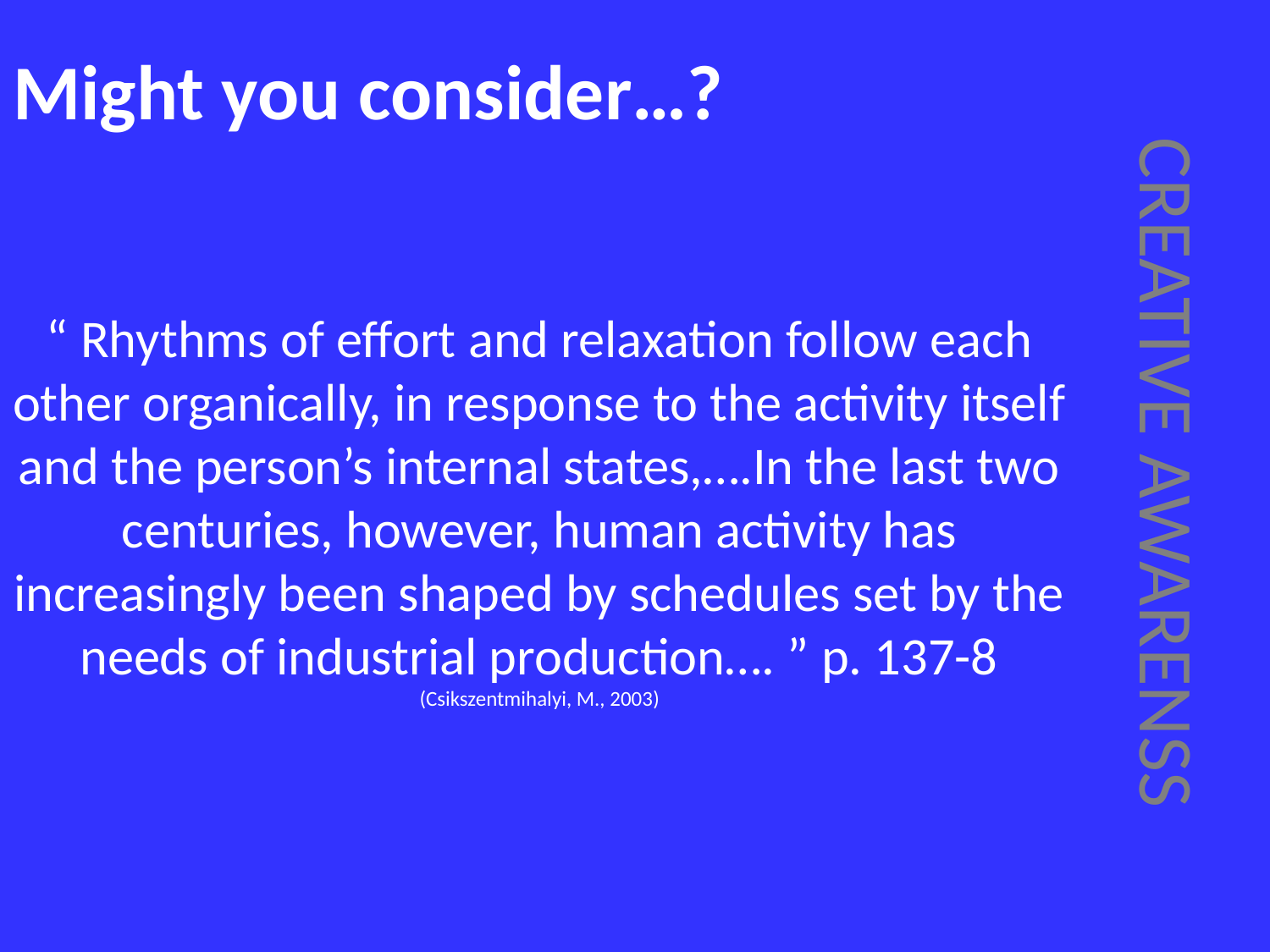

# Might you consider…?
“ Rhythms of effort and relaxation follow each other organically, in response to the activity itself and the person’s internal states,….In the last two centuries, however, human activity has increasingly been shaped by schedules set by the needs of industrial production…. ” p. 137-8 (Csikszentmihalyi, M., 2003)
CREATIVE AWARENSS